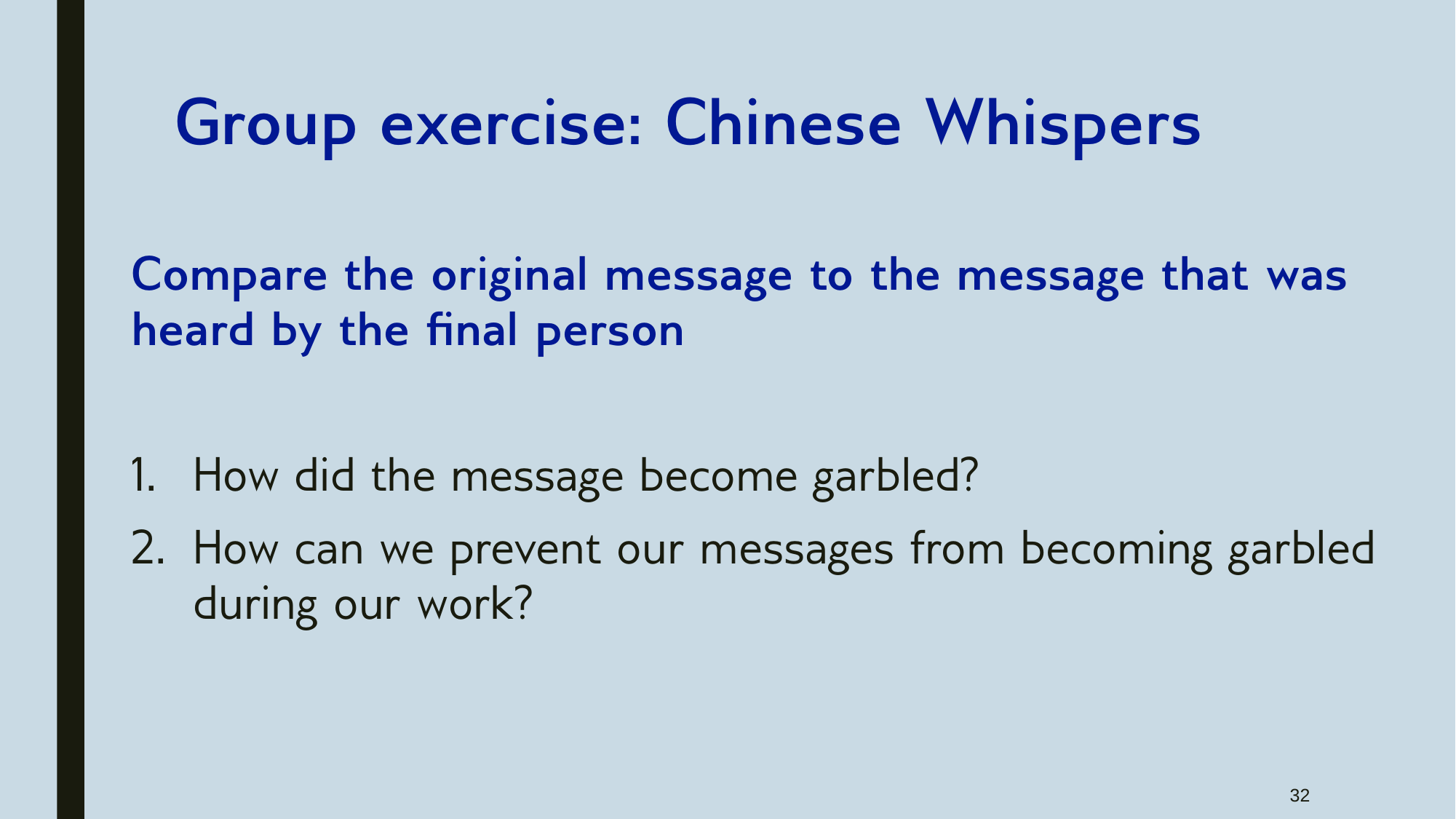

# Group exercise: Chinese Whispers

Compare the original message to the message that was heard by the final person

How did the message become garbled?
How can we prevent our messages from becoming garbled during our work?
32